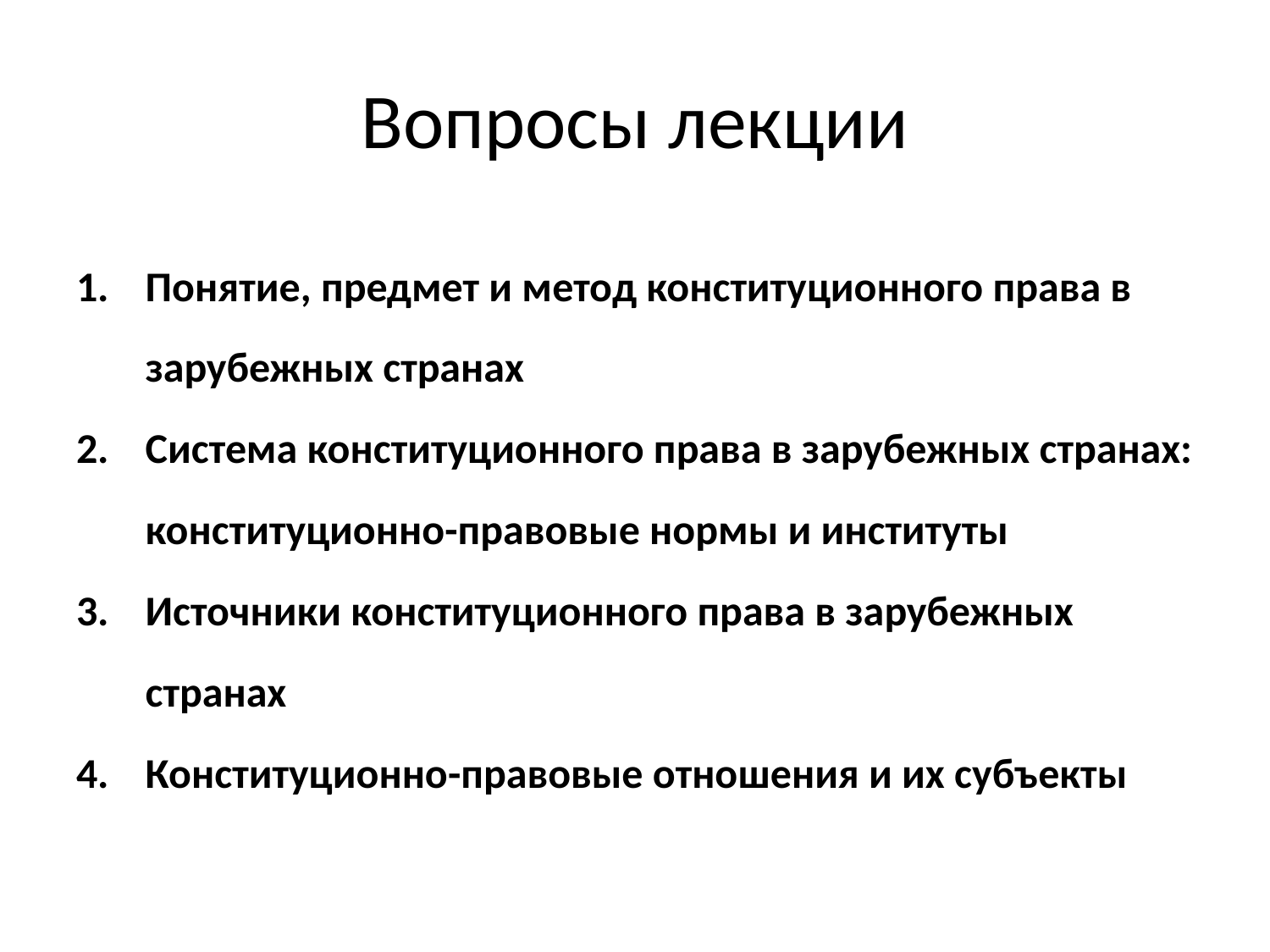

# Вопросы лекции
Понятие, предмет и метод конституционного права в зарубежных странах
Система конституционного права в зарубежных странах: конституционно-правовые нормы и институты
Источники конституционного права в зарубежных странах
Конституционно-правовые отношения и их субъекты